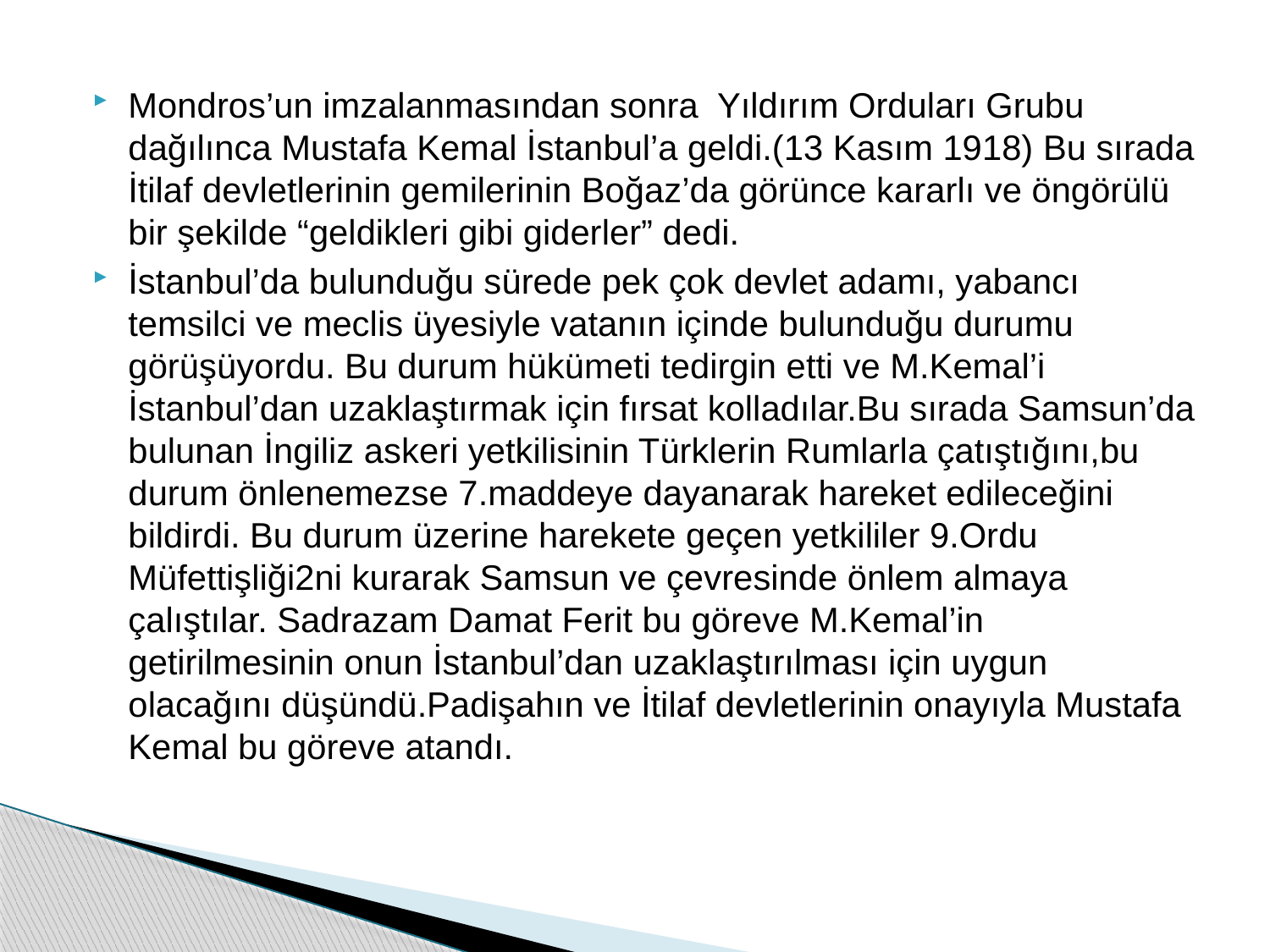

Mondros’un imzalanmasından sonra  Yıldırım Orduları Grubu dağılınca Mustafa Kemal İstanbul’a geldi.(13 Kasım 1918) Bu sırada İtilaf devletlerinin gemilerinin Boğaz’da görünce kararlı ve öngörülü bir şekilde “geldikleri gibi giderler” dedi.
İstanbul’da bulunduğu sürede pek çok devlet adamı, yabancı temsilci ve meclis üyesiyle vatanın içinde bulunduğu durumu görüşüyordu. Bu durum hükümeti tedirgin etti ve M.Kemal’i İstanbul’dan uzaklaştırmak için fırsat kolladılar.Bu sırada Samsun’da bulunan İngiliz askeri yetkilisinin Türklerin Rumlarla çatıştığını,bu durum önlenemezse 7.maddeye dayanarak hareket edileceğini bildirdi. Bu durum üzerine harekete geçen yetkililer 9.Ordu Müfettişliği2ni kurarak Samsun ve çevresinde önlem almaya çalıştılar. Sadrazam Damat Ferit bu göreve M.Kemal’in getirilmesinin onun İstanbul’dan uzaklaştırılması için uygun olacağını düşündü.Padişahın ve İtilaf devletlerinin onayıyla Mustafa Kemal bu göreve atandı.